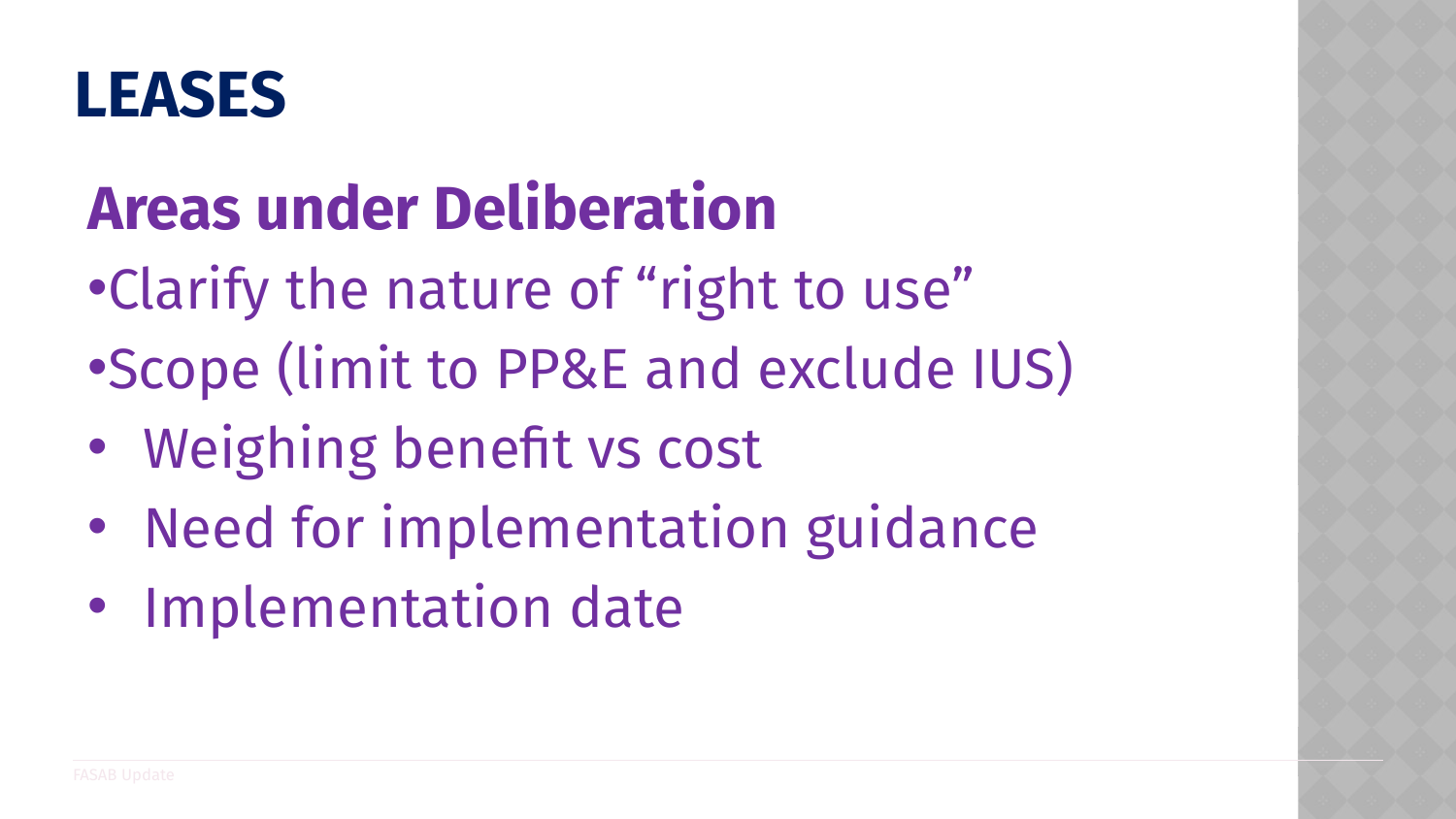

# Leases
Areas under Deliberation
Clarify the nature of “right to use”
Scope (limit to PP&E and exclude IUS)
Weighing benefit vs cost
Need for implementation guidance
Implementation date
FASAB Update